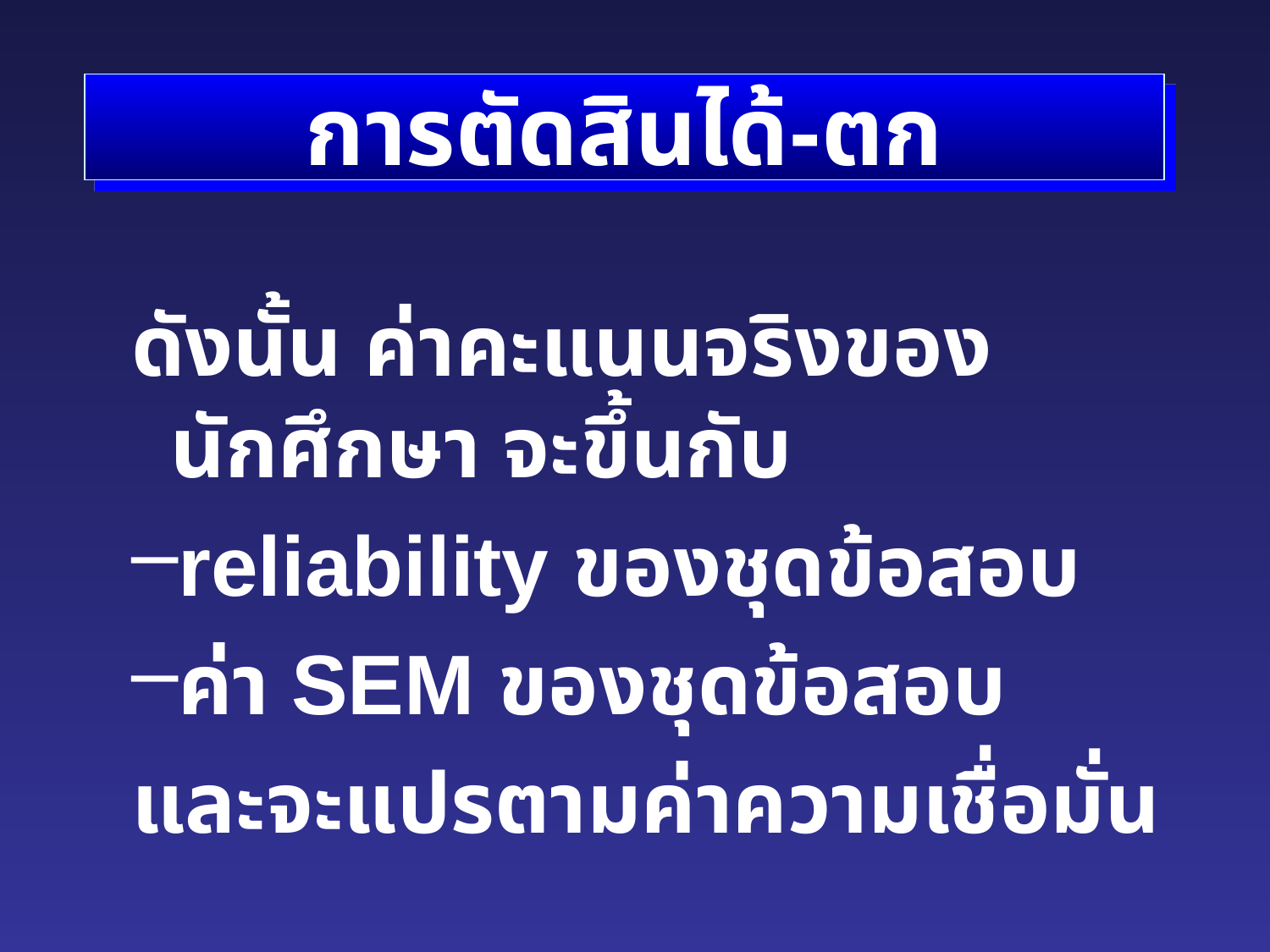

# การตัดสินได้-ตก
ดังนั้น ค่าคะแนนจริงของนักศึกษา จะขึ้นกับ
reliability ของชุดข้อสอบ
ค่า SEM ของชุดข้อสอบ
และจะแปรตามค่าความเชื่อมั่น